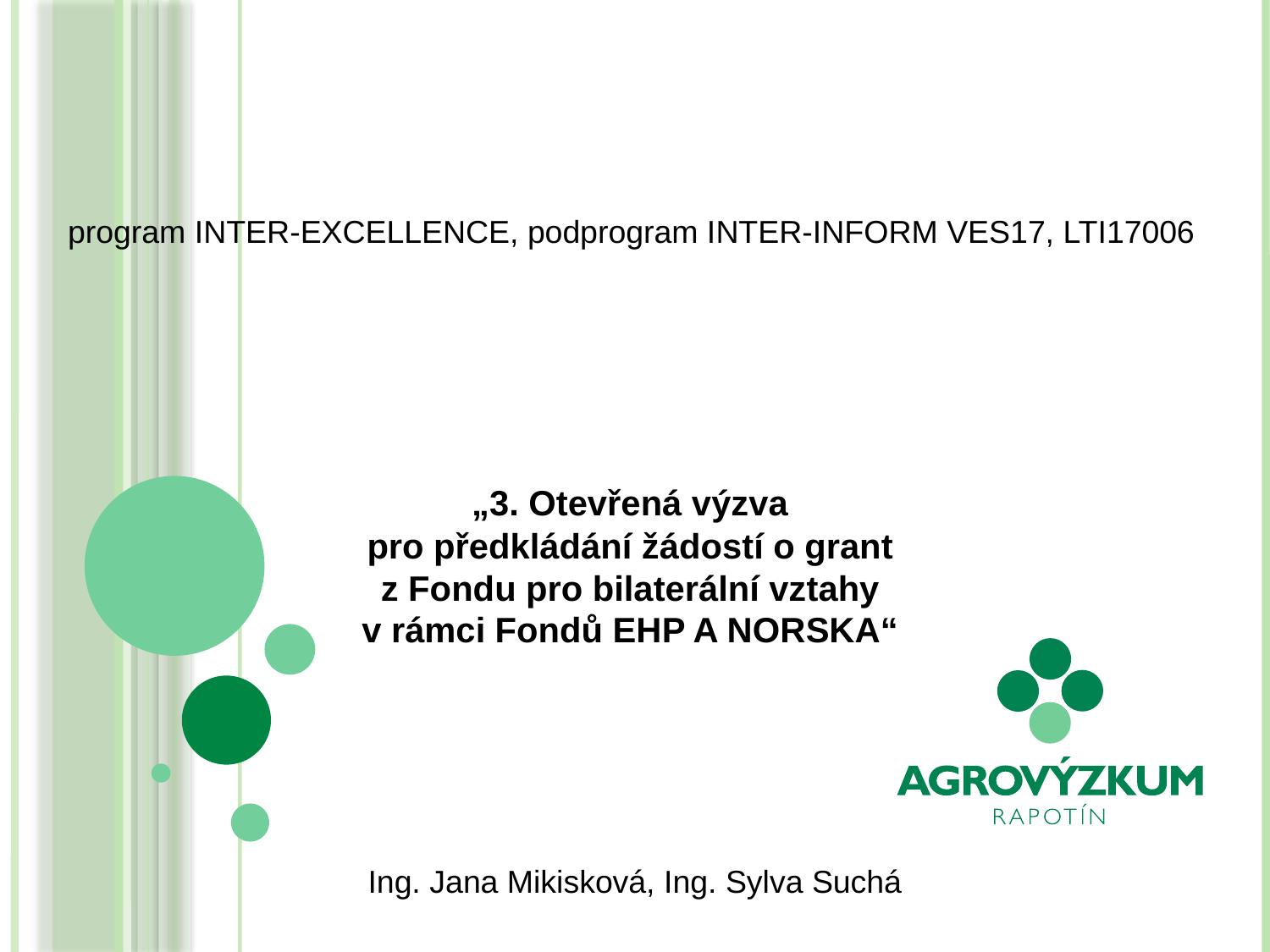

program INTER-EXCELLENCE, podprogram INTER-INFORM VES17, LTI17006

„3. Otevřená výzva
pro předkládání žádostí o grant
z Fondu pro bilaterální vztahy
v rámci Fondů EHP A NORSKA“

Ing. Jana Mikisková, Ing. Sylva Suchá